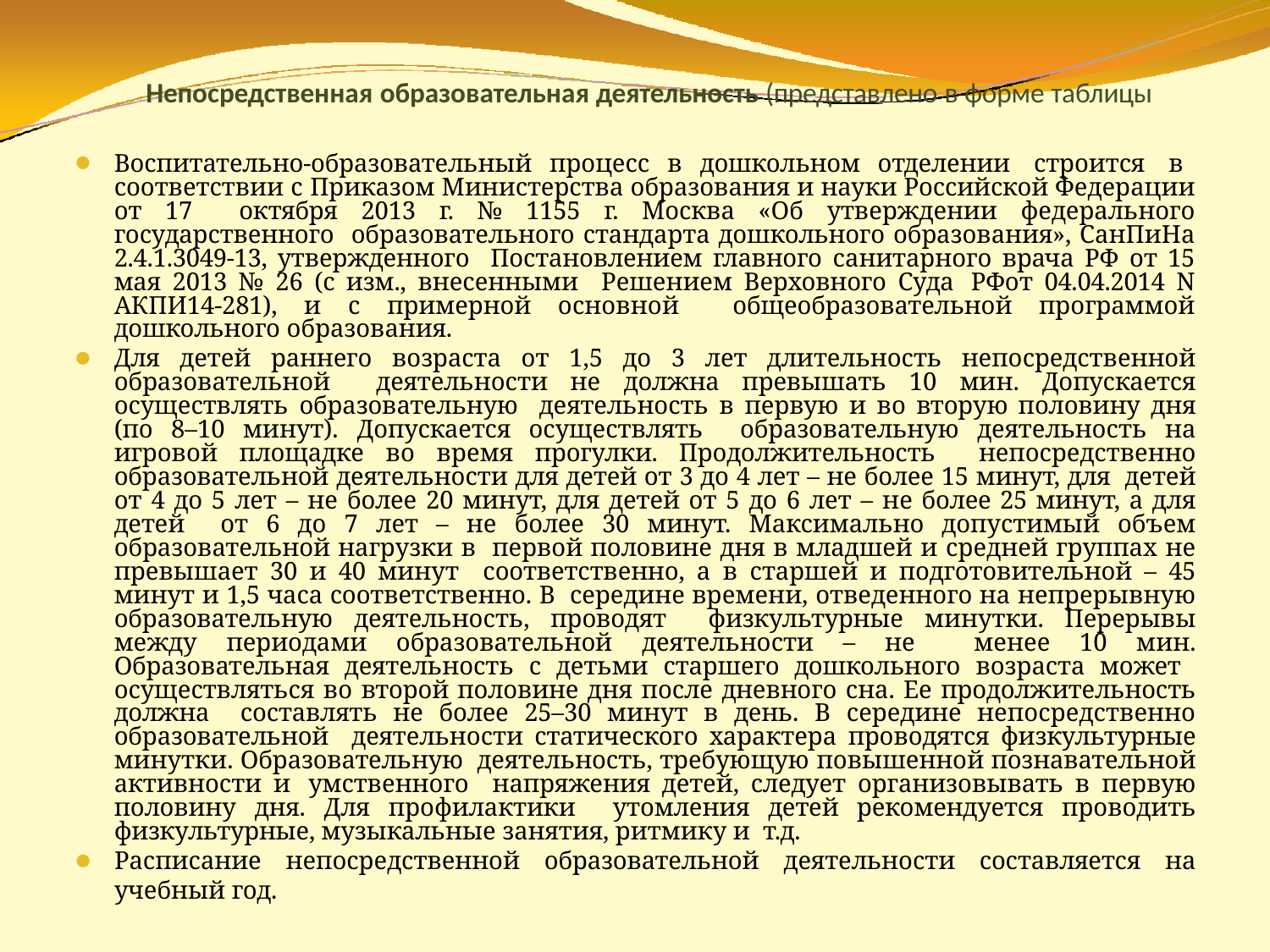

Непосредственная образовательная деятельность (представлено в форме таблицы

Воспитательно-образовательный процесс в дошкольном отделении строится в  соответствии c Приказом Министерства образования и науки Российской Федерации от 17  октября 2013 г. № 1155 г. Москва «Об утверждении федерального государственного  образовательного стандарта дошкольного образования», СанПиНа 2.4.1.3049-13, утвержденного  Постановлением главного санитарного врача РФ от 15 мая 2013 № 26 (с изм., внесенными  Решением Верховного Суда РФот 04.04.2014 N АКПИ14-281), и с примерной основной  общеобразовательной программой дошкольного образования.
Для детей раннего возраста от 1,5 до 3 лет длительность непосредственной образовательной  деятельности не должна превышать 10 мин. Допускается осуществлять образовательную  деятельность в первую и во вторую половину дня (по 8–10 минут). Допускается осуществлять  образовательную деятельность на игровой площадке во время прогулки. Продолжительность  непосредственно образовательной деятельности для детей от 3 до 4 лет – не более 15 минут, для  детей от 4 до 5 лет – не более 20 минут, для детей от 5 до 6 лет – не более 25 минут, а для детей  от 6 до 7 лет – не более 30 минут. Максимально допустимый объем образовательной нагрузки в  первой половине дня в младшей и средней группах не превышает 30 и 40 минут  соответственно, а в старшей и подготовительной – 45 минут и 1,5 часа соответственно. В  середине времени, отведенного на непрерывную образовательную деятельность, проводят  физкультурные минутки. Перерывы между периодами образовательной деятельности – не  менее 10 мин. Образовательная деятельность с детьми старшего дошкольного возраста может  осуществляться во второй половине дня после дневного сна. Ее продолжительность должна  составлять не более 25–30 минут в день. В середине непосредственно образовательной  деятельности статического характера проводятся физкультурные минутки. Образовательную  деятельность, требующую повышенной познавательной активности и умственного  напряжения детей, следует организовывать в первую половину дня. Для профилактики  утомления детей рекомендуется проводить физкультурные, музыкальные занятия, ритмику и  т.д.
Расписание непосредственной образовательной деятельности составляется на учебный год.